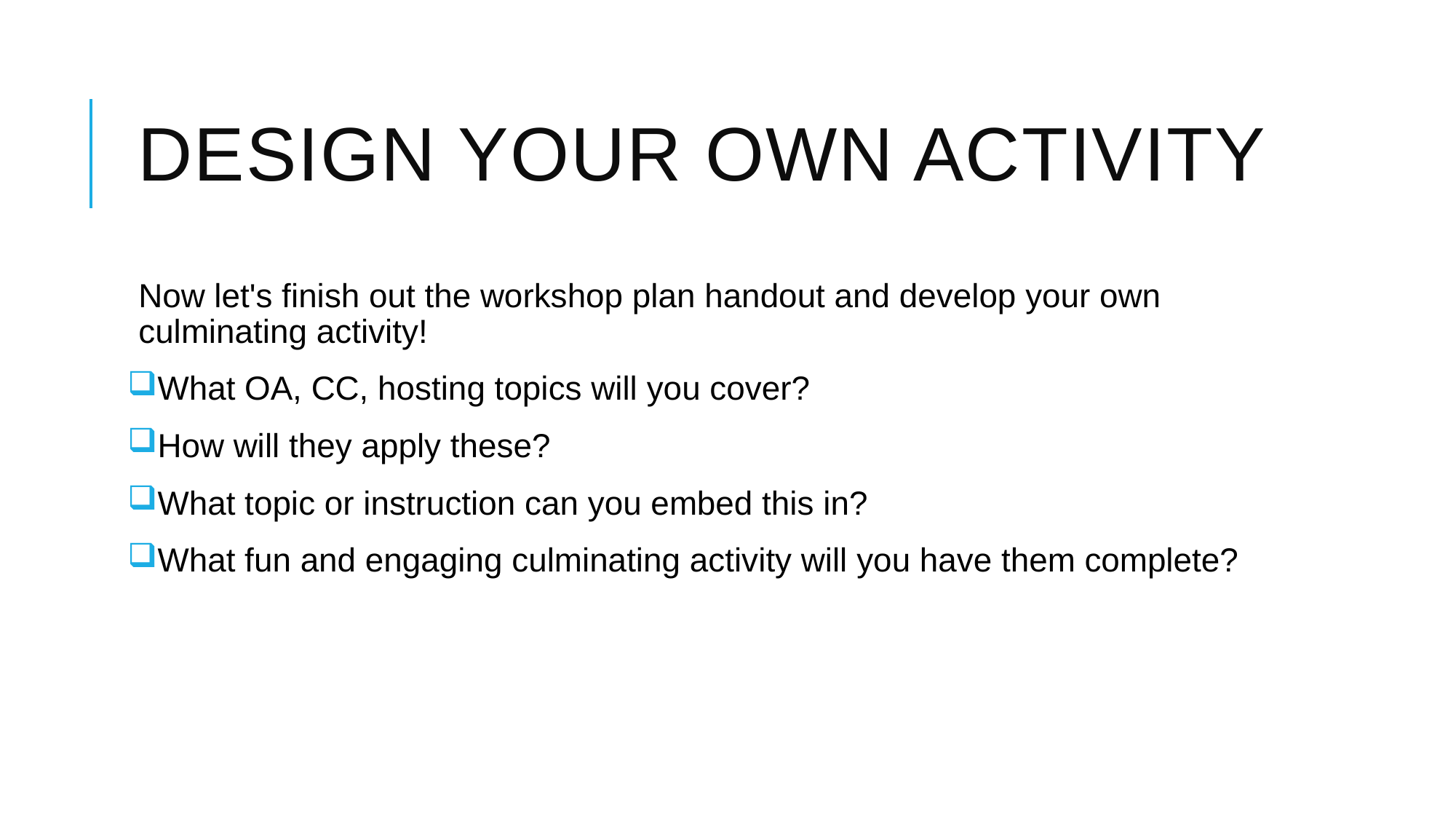

# Design your own activity
Now let's finish out the workshop plan handout and develop your own culminating activity!
What OA, CC, hosting topics will you cover?
How will they apply these?
What topic or instruction can you embed this in?
What fun and engaging culminating activity will you have them complete?